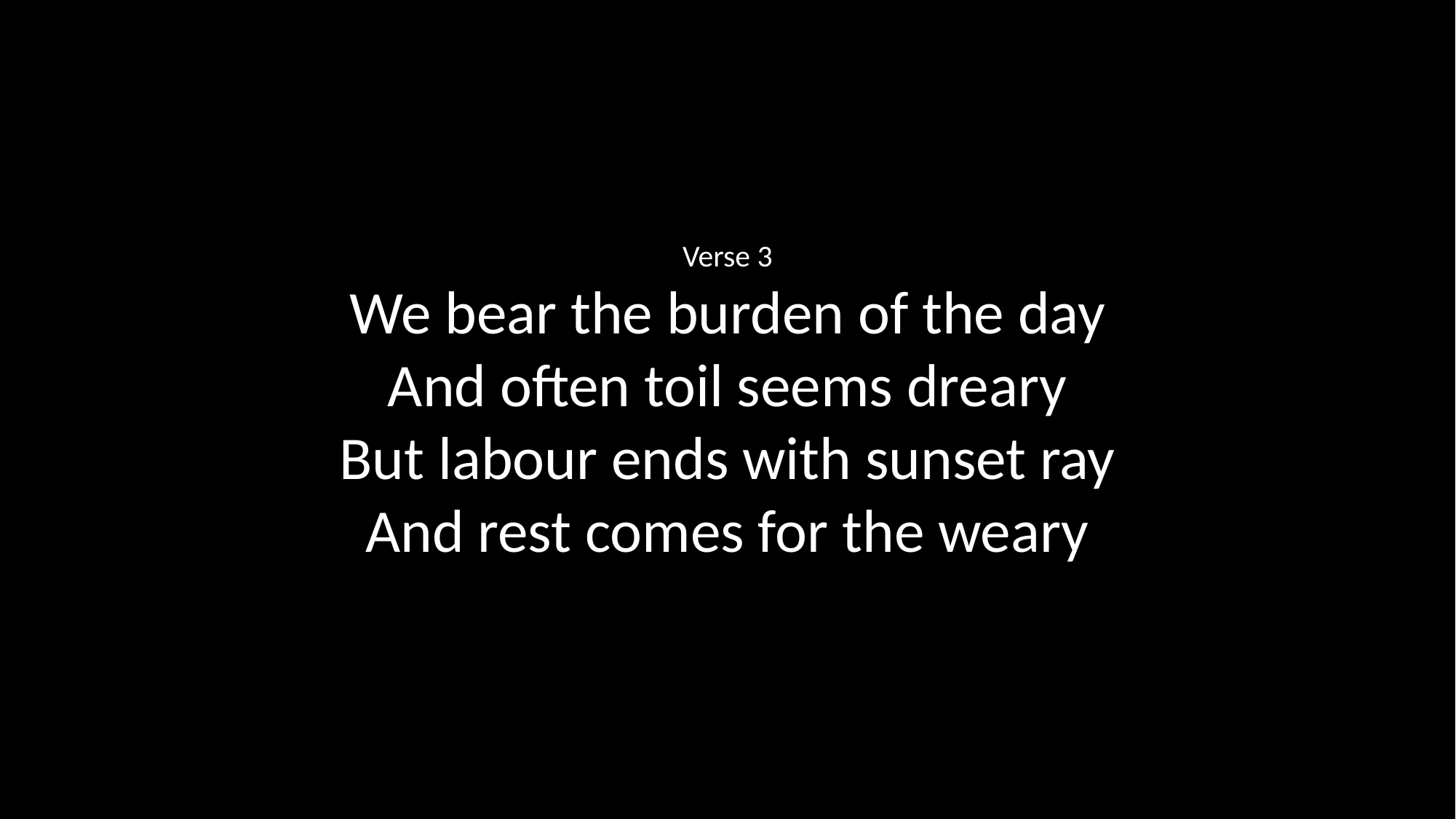

Verse 3
We bear the burden of the day
And often toil seems dreary
But labour ends with sunset ray
And rest comes for the weary